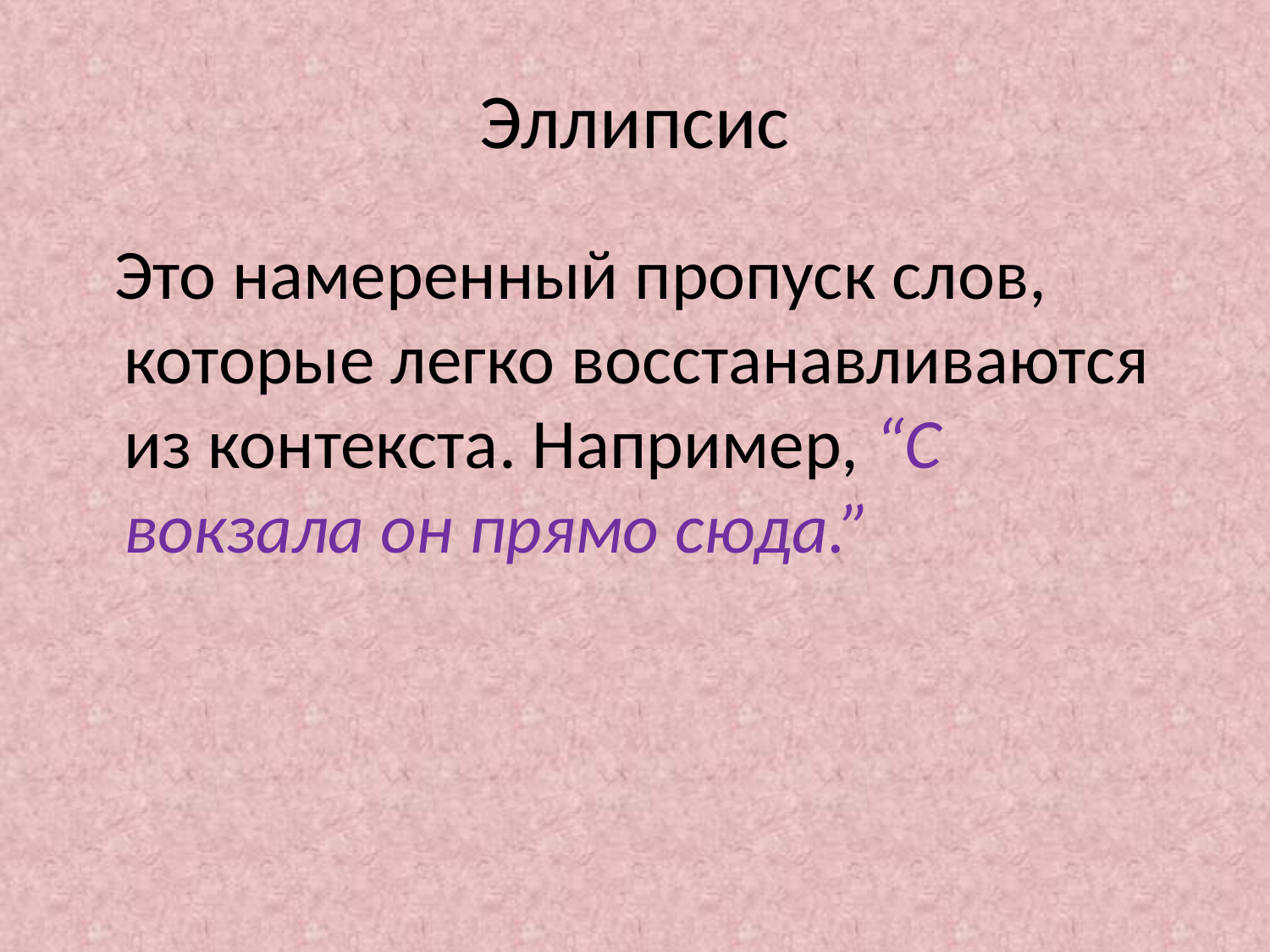

# Эллипсис
   Это намеренный пропуск слов, которые легко восстанавливаются из контекста. Например, “С вокзала он прямо сюда.”